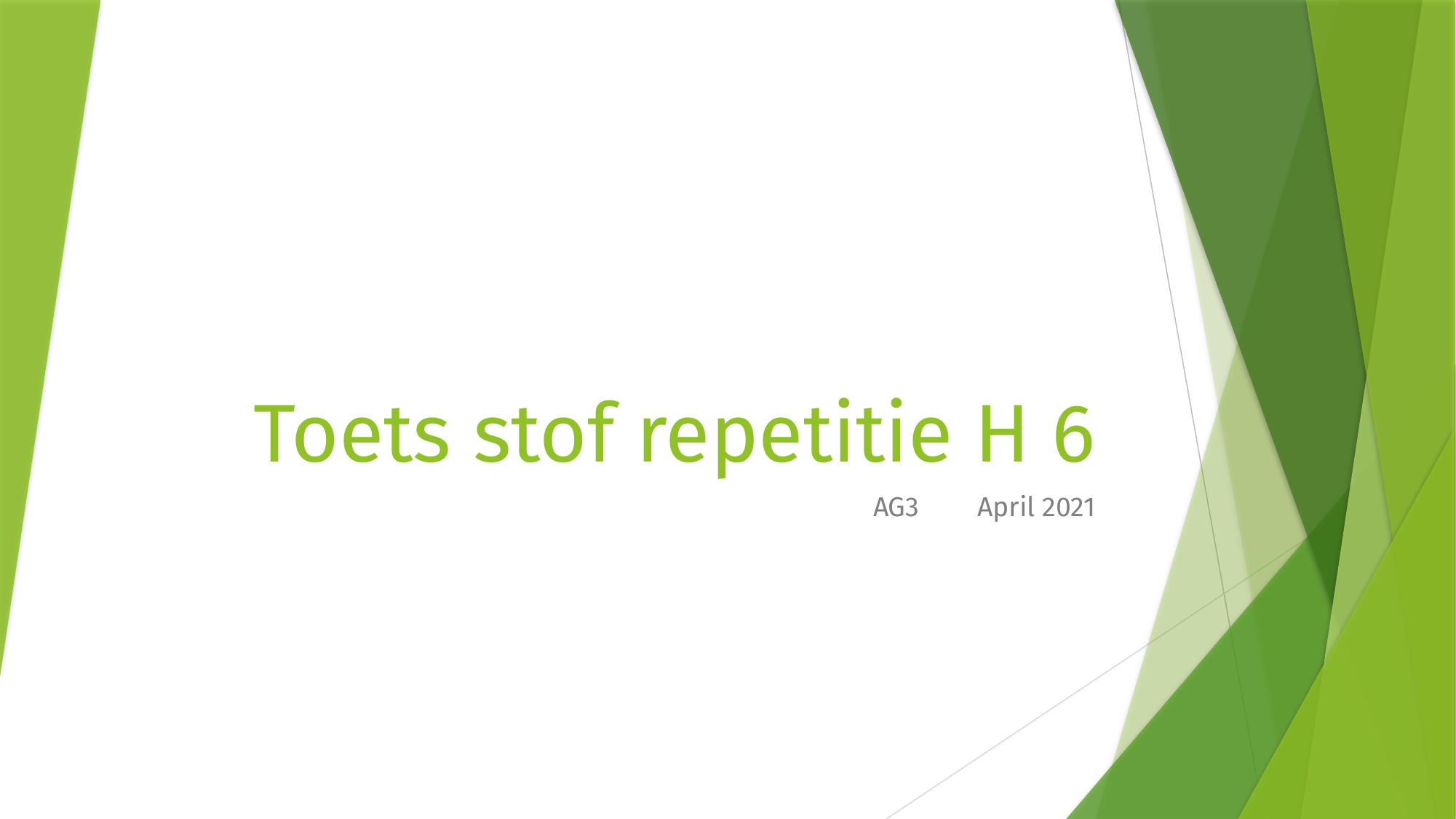

# Toets stof repetitie H 6
AG3        April 2021